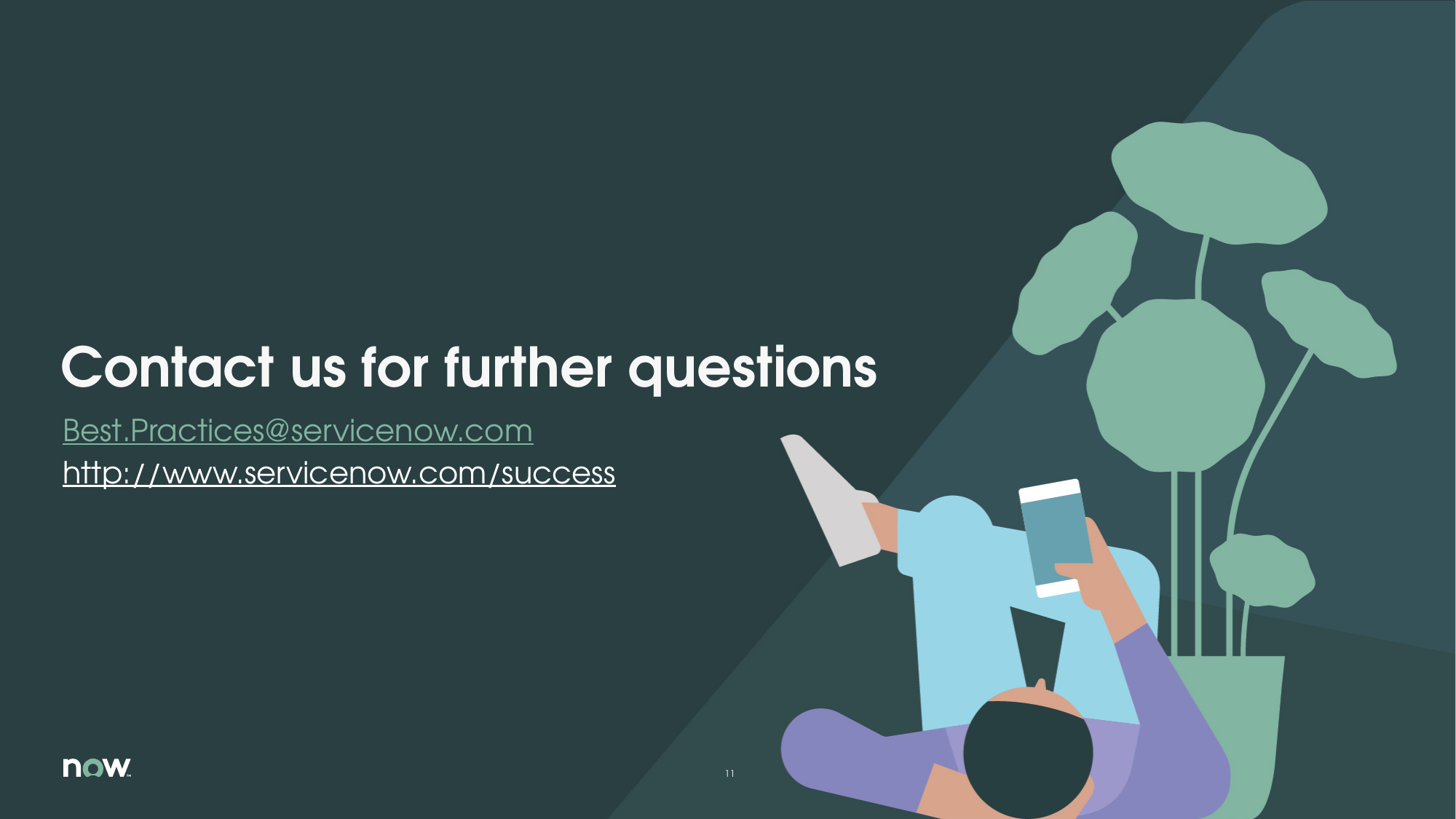

# Contact us for further questions
Best.Practices@servicenow.com
http://www.servicenow.com/success